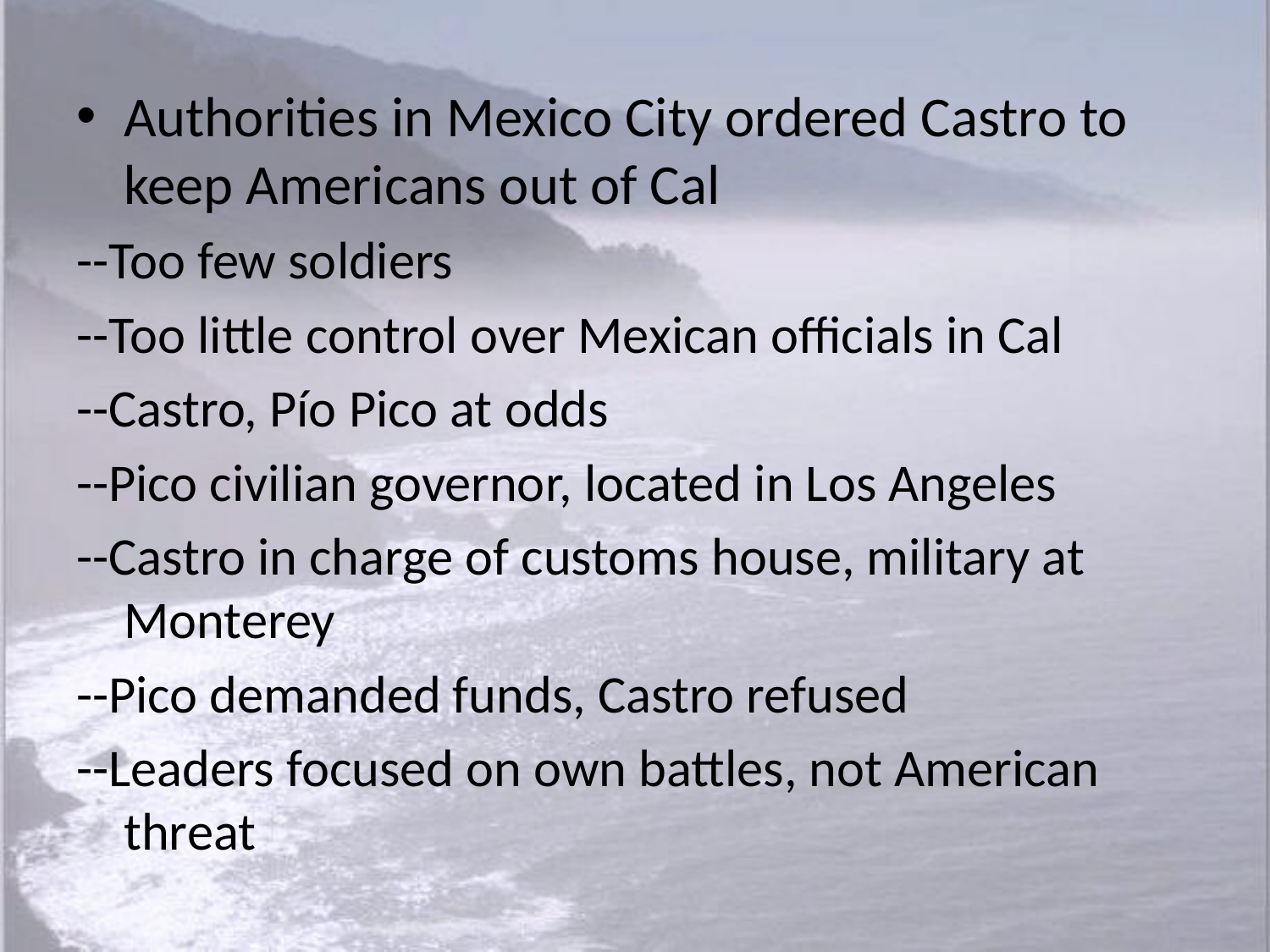

Authorities in Mexico City ordered Castro to keep Americans out of Cal
--Too few soldiers
--Too little control over Mexican officials in Cal
--Castro, Pío Pico at odds
--Pico civilian governor, located in Los Angeles
--Castro in charge of customs house, military at Monterey
--Pico demanded funds, Castro refused
--Leaders focused on own battles, not American threat